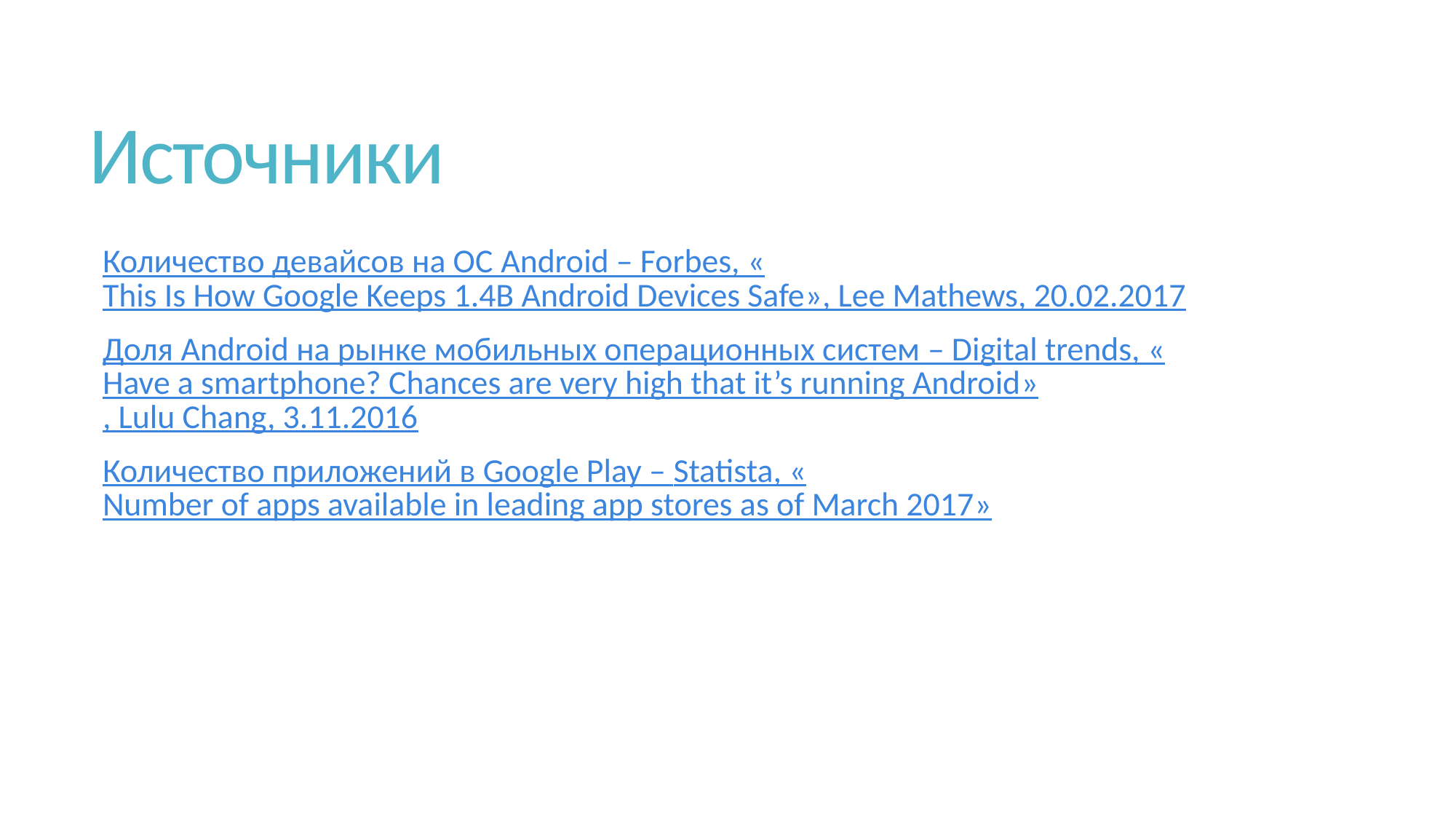

# Источники
Количество девайсов на ОС Android – Forbes, «This Is How Google Keeps 1.4B Android Devices Safe», Lee Mathews, 20.02.2017
Доля Android на рынке мобильных операционных систем – Digital trends, «Have a smartphone? Chances are very high that it’s running Android», Lulu Chang, 3.11.2016
Количество приложений в Google Play – Statista, «Number of apps available in leading app stores as of March 2017»